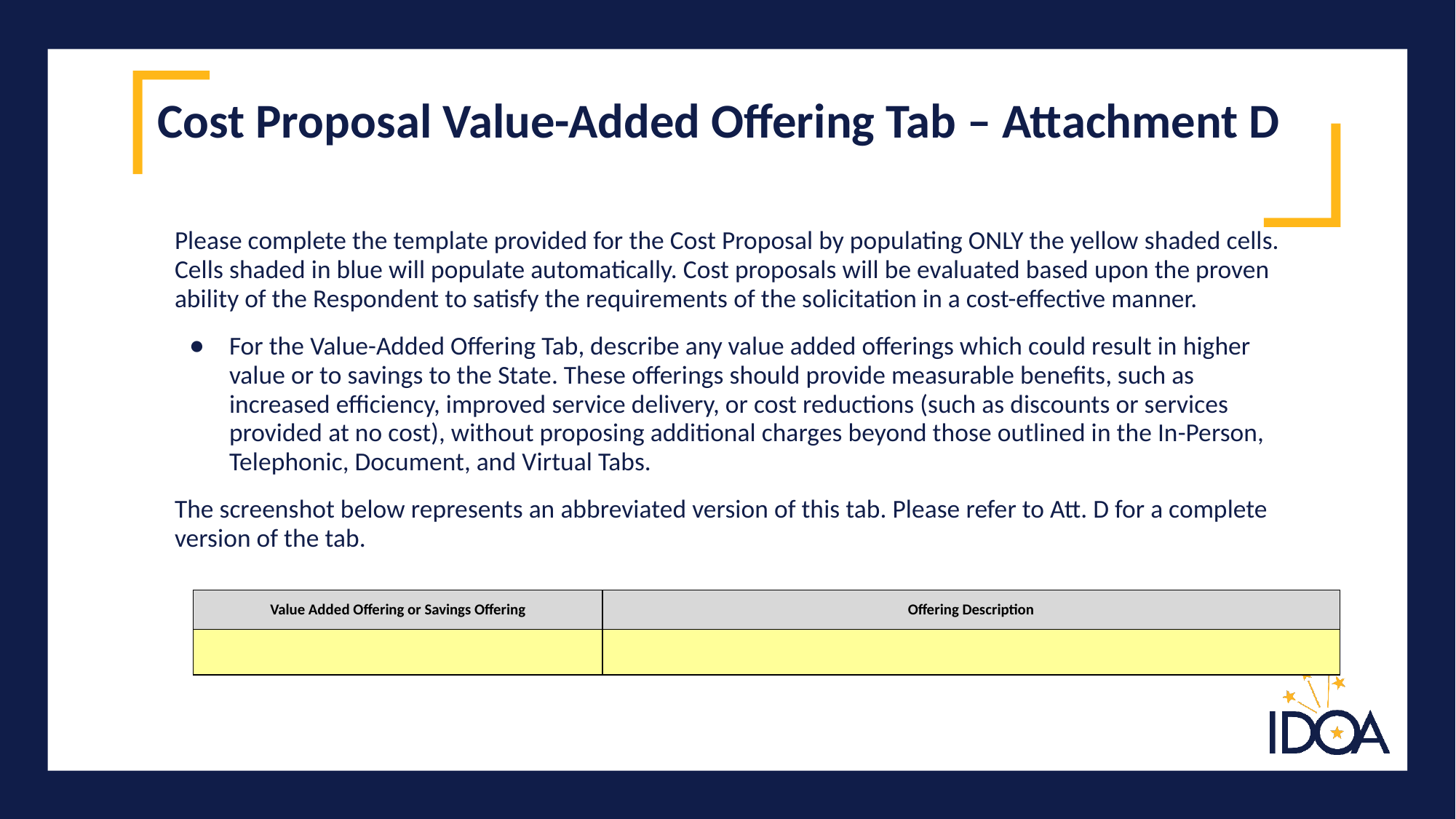

# Cost Proposal Value-Added Offering Tab – Attachment D
Please complete the template provided for the Cost Proposal by populating ONLY the yellow shaded cells. Cells shaded in blue will populate automatically. Cost proposals will be evaluated based upon the proven ability of the Respondent to satisfy the requirements of the solicitation in a cost-effective manner.
For the Value-Added Offering Tab, describe any value added offerings which could result in higher value or to savings to the State. These offerings should provide measurable benefits, such as increased efficiency, improved service delivery, or cost reductions (such as discounts or services provided at no cost), without proposing additional charges beyond those outlined in the In-Person, Telephonic, Document, and Virtual Tabs.
The screenshot below represents an abbreviated version of this tab. Please refer to Att. D for a complete version of the tab.
| Value Added Offering or Savings Offering | Offering Description |  |  |  |  |  |
| --- | --- | --- | --- | --- | --- | --- |
|  |  |  |  |  |  |  |